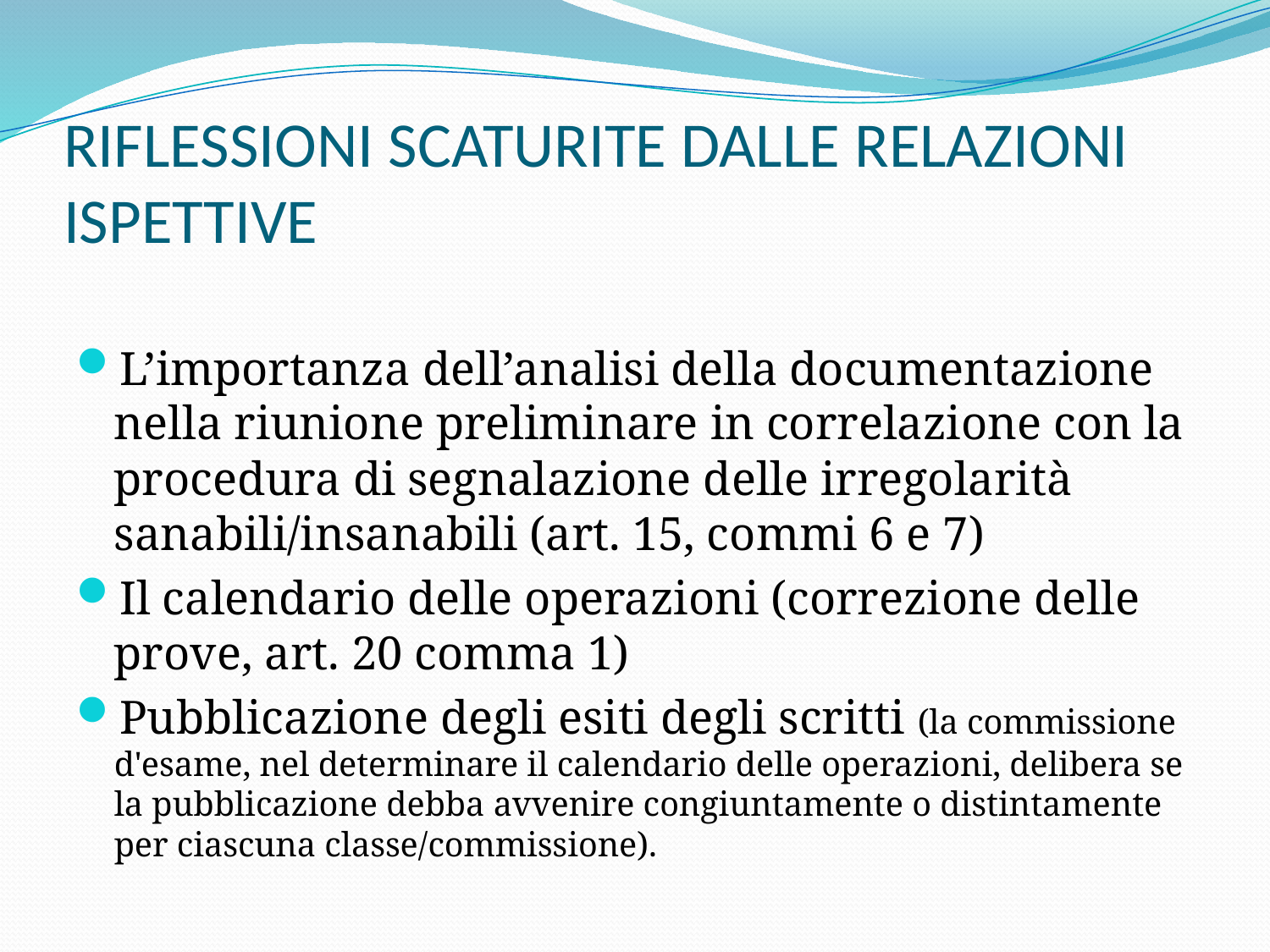

# RIFLESSIONI SCATURITE DALLE RELAZIONI ISPETTIVE

L’importanza dell’analisi della documentazione nella riunione preliminare in correlazione con la procedura di segnalazione delle irregolarità sanabili/insanabili (art. 15, commi 6 e 7)
Il calendario delle operazioni (correzione delle prove, art. 20 comma 1)
Pubblicazione degli esiti degli scritti (la commissione d'esame, nel determinare il calendario delle operazioni, delibera se la pubblicazione debba avvenire congiuntamente o distintamente per ciascuna classe/commissione).